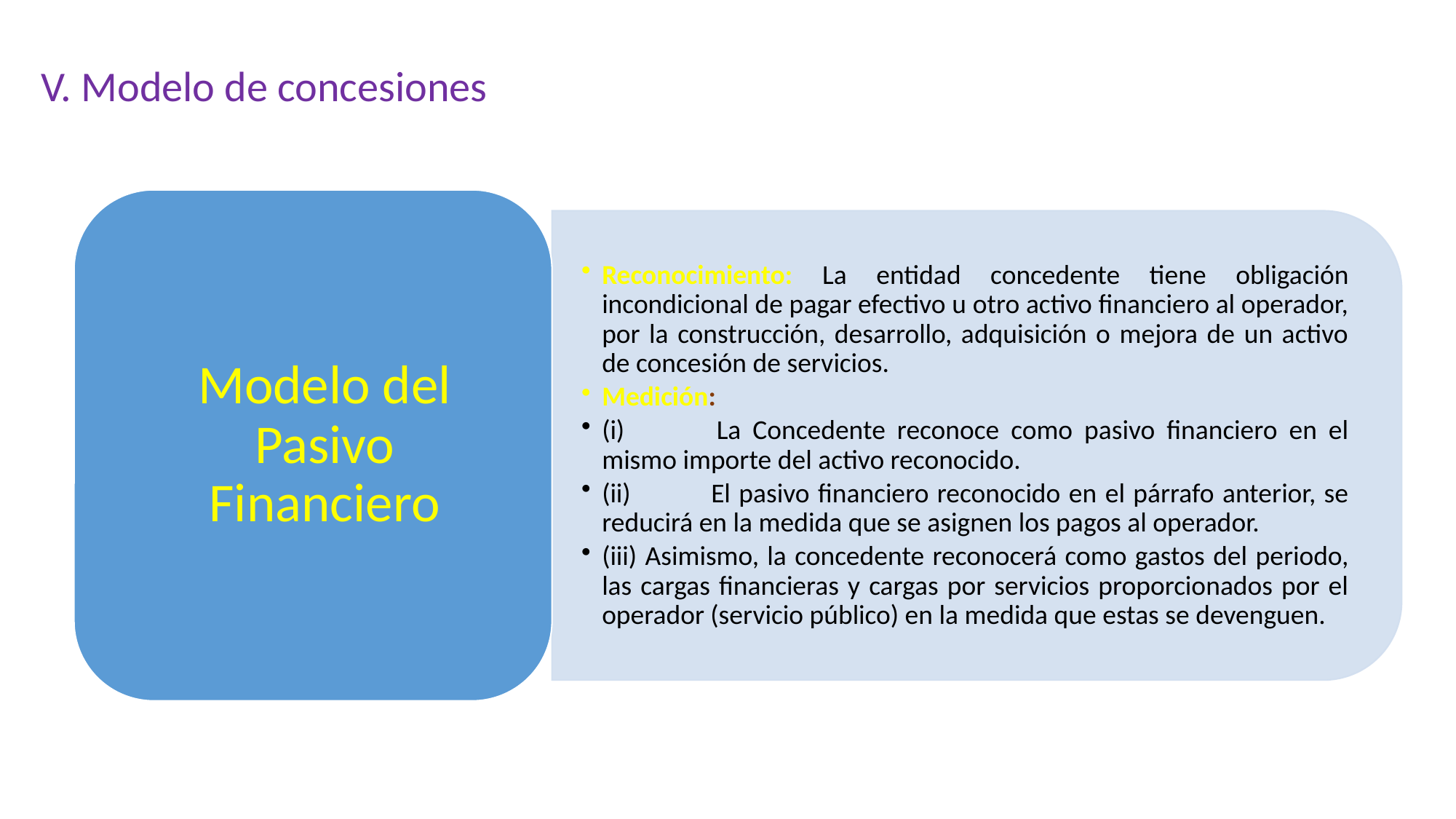

V. Modelo de concesiones
Reconocimiento: La entidad concedente tiene obligación incondicional de pagar efectivo u otro activo financiero al operador, por la construcción, desarrollo, adquisición o mejora de un activo de concesión de servicios.
Medición:
(i) 	La Concedente reconoce como pasivo financiero en el mismo importe del activo reconocido.
(ii)	El pasivo financiero reconocido en el párrafo anterior, se reducirá en la medida que se asignen los pagos al operador.
(iii) Asimismo, la concedente reconocerá como gastos del periodo, las cargas financieras y cargas por servicios proporcionados por el operador (servicio público) en la medida que estas se devenguen.
Modelo del Pasivo Financiero